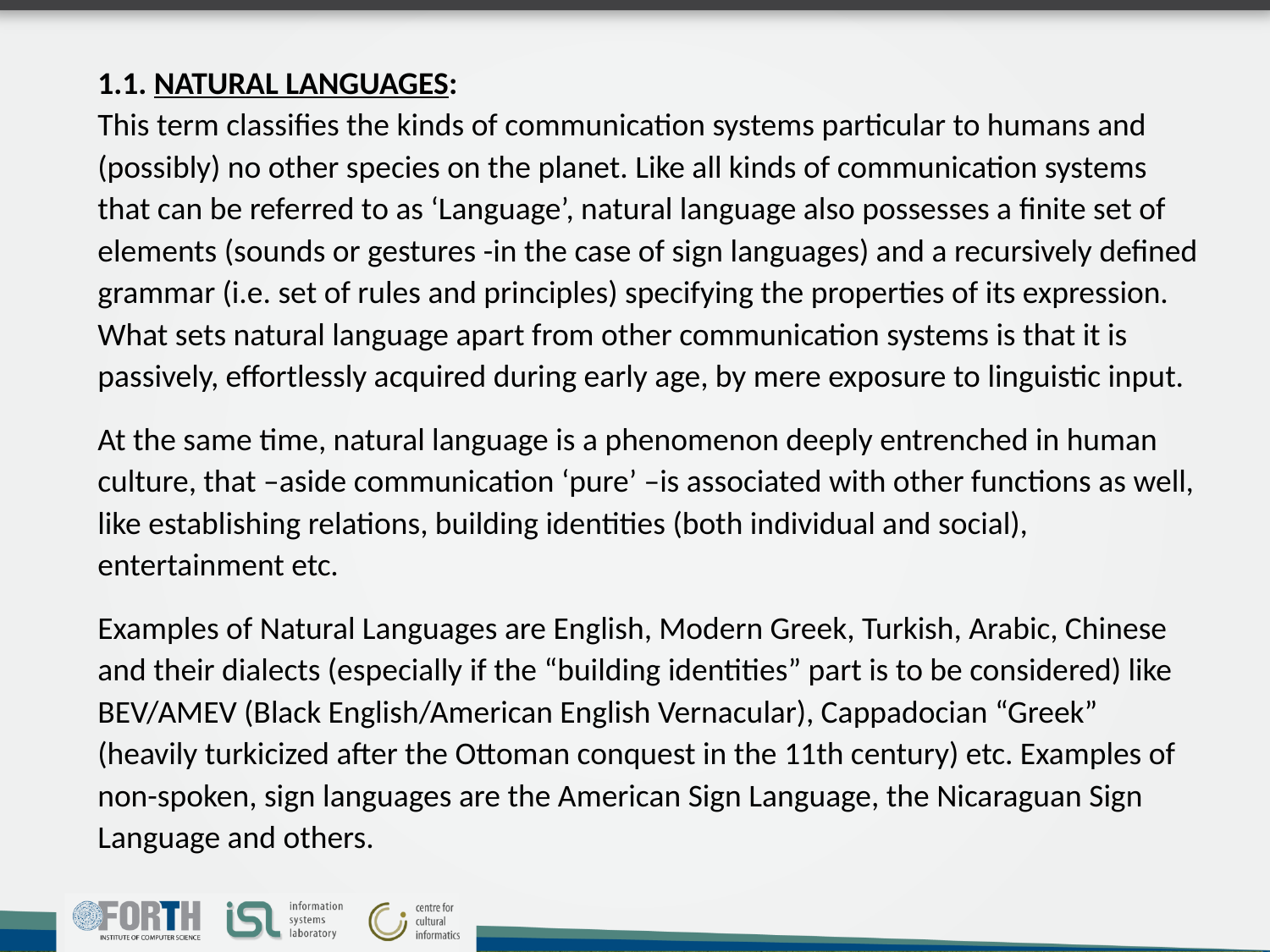

1.1. NATURAL LANGUAGES:
This term classifies the kinds of communication systems particular to humans and (possibly) no other species on the planet. Like all kinds of communication systems that can be referred to as ‘Language’, natural language also possesses a finite set of elements (sounds or gestures -in the case of sign languages) and a recursively defined grammar (i.e. set of rules and principles) specifying the properties of its expression. What sets natural language apart from other communication systems is that it is passively, effortlessly acquired during early age, by mere exposure to linguistic input.
At the same time, natural language is a phenomenon deeply entrenched in human culture, that –aside communication ‘pure’ –is associated with other functions as well, like establishing relations, building identities (both individual and social), entertainment etc.
Examples of Natural Languages are English, Modern Greek, Turkish, Arabic, Chinese and their dialects (especially if the “building identities” part is to be considered) like BEV/AMEV (Black English/American English Vernacular), Cappadocian “Greek” (heavily turkicized after the Ottoman conquest in the 11th century) etc. Examples of non-spoken, sign languages are the American Sign Language, the Nicaraguan Sign Language and others.